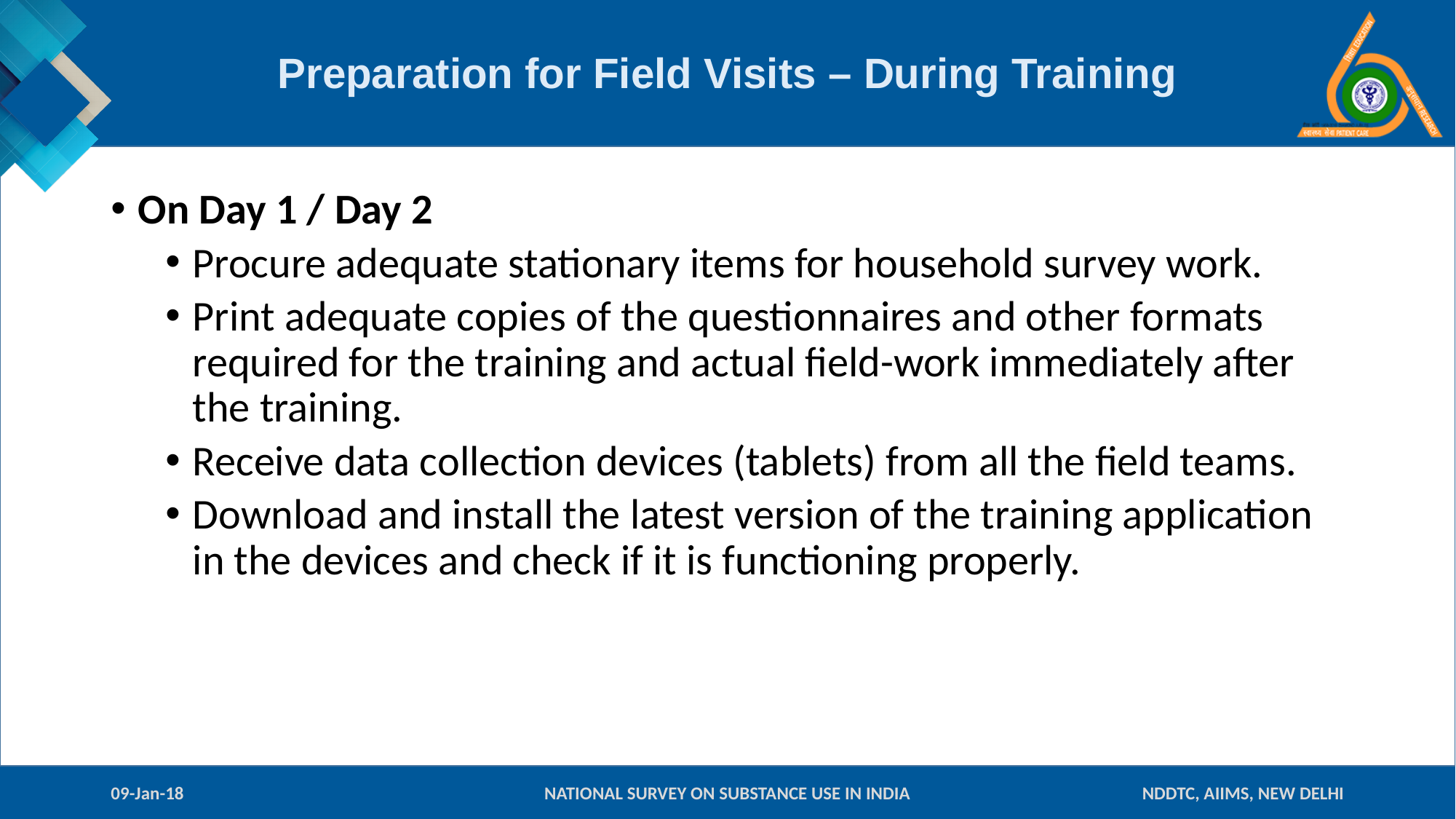

# Preparation for Field Visits – During Training
On Day 1 / Day 2
Procure adequate stationary items for household survey work.
Print adequate copies of the questionnaires and other formats required for the training and actual field-work immediately after the training.
Receive data collection devices (tablets) from all the field teams.
Download and install the latest version of the training application in the devices and check if it is functioning properly.
09-Jan-18
NATIONAL SURVEY ON SUBSTANCE USE IN INDIA
NDDTC, AIIMS, NEW DELHI